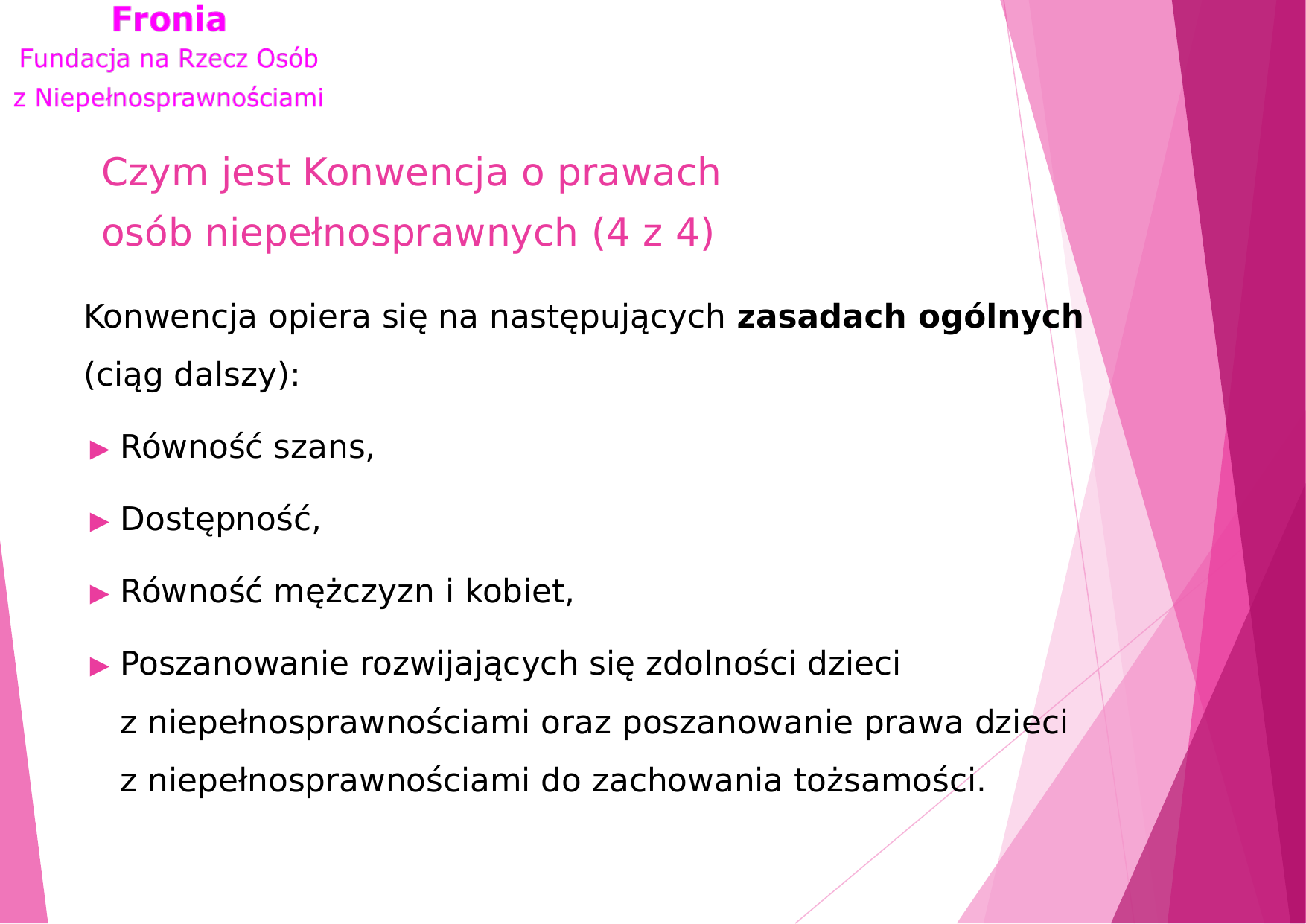

# Czym jest Konwencja o prawach osób niepełnosprawnych (4 z 4)
Konwencja opiera się na następujących zasadach ogólnych (ciąg dalszy):
Równość szans,
Dostępność,
Równość mężczyzn i kobiet,
Poszanowanie rozwijających się zdolności dzieci
z niepełnosprawnościami oraz poszanowanie prawa dzieci
z niepełnosprawnościami do zachowania tożsamości.